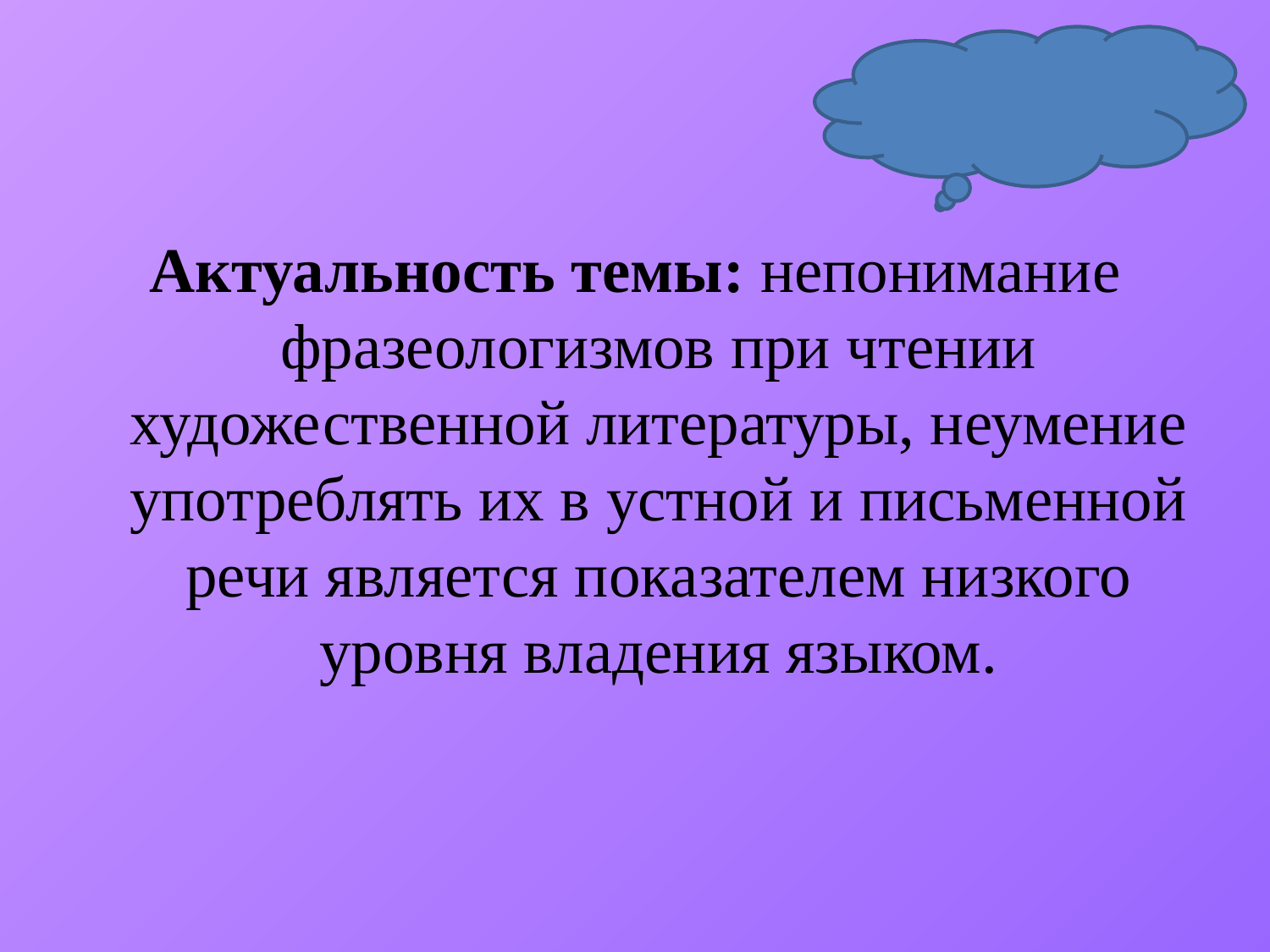

#
Актуальность темы: непонимание фразеологизмов при чтении художественной литературы, неумение употреблять их в устной и письменной речи является показателем низкого уровня владения языком.